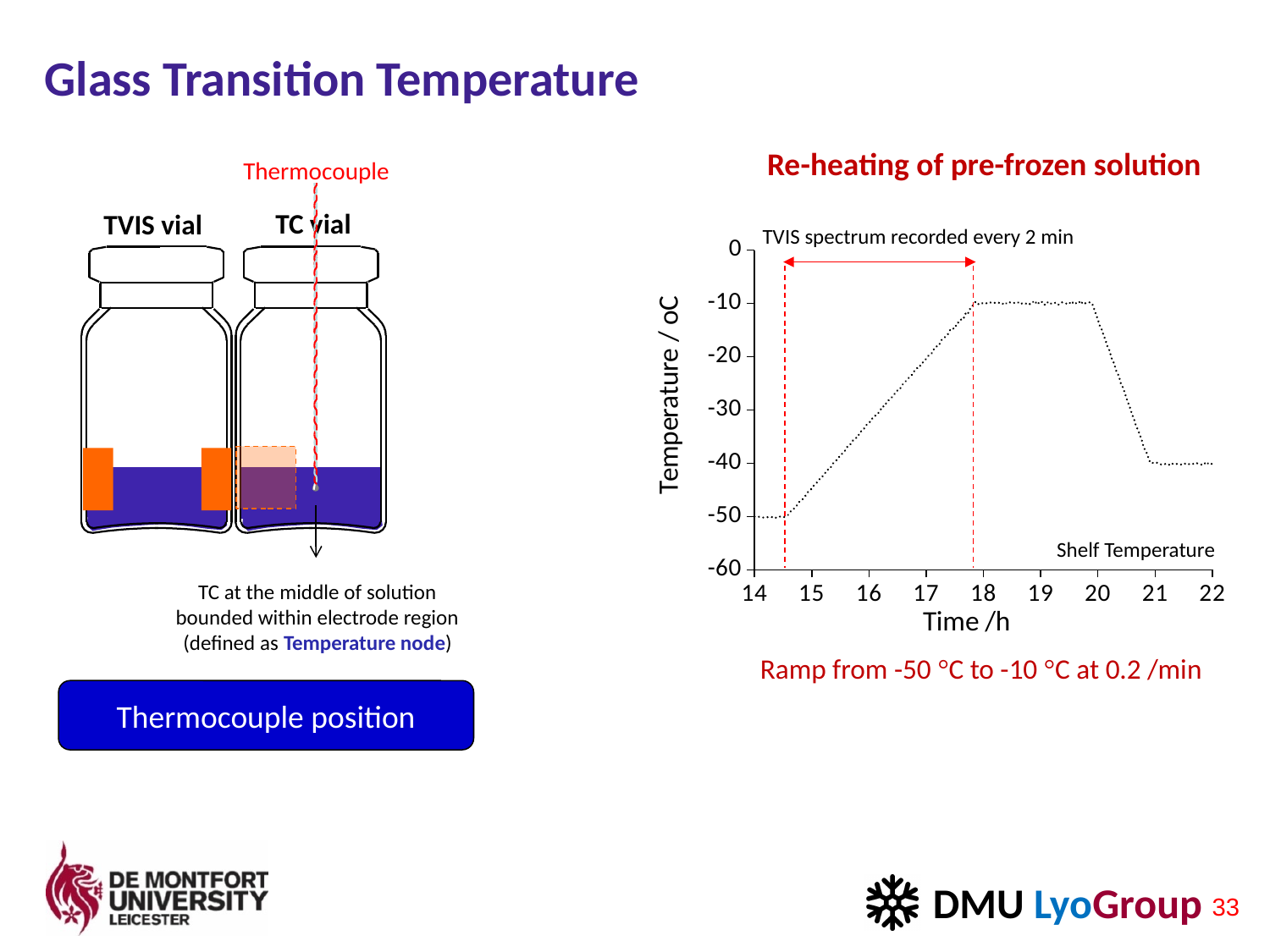

# Glass Transition Temperature
Re-heating of pre-frozen solution
Thermocouple

TC at the middle of solution bounded within electrode region
(defined as Temperature node)
TVIS vial

TC vial
Thermocouple position

### Chart

| Category | TC1 | TC2 | TC3 | TC4 | Tshelf |
|---|---|---|---|---|---|
TVIS spectrum recorded every 2 min
Shelf Temperature
Ramp from -50 °C to -10 °C at 0.2 /min